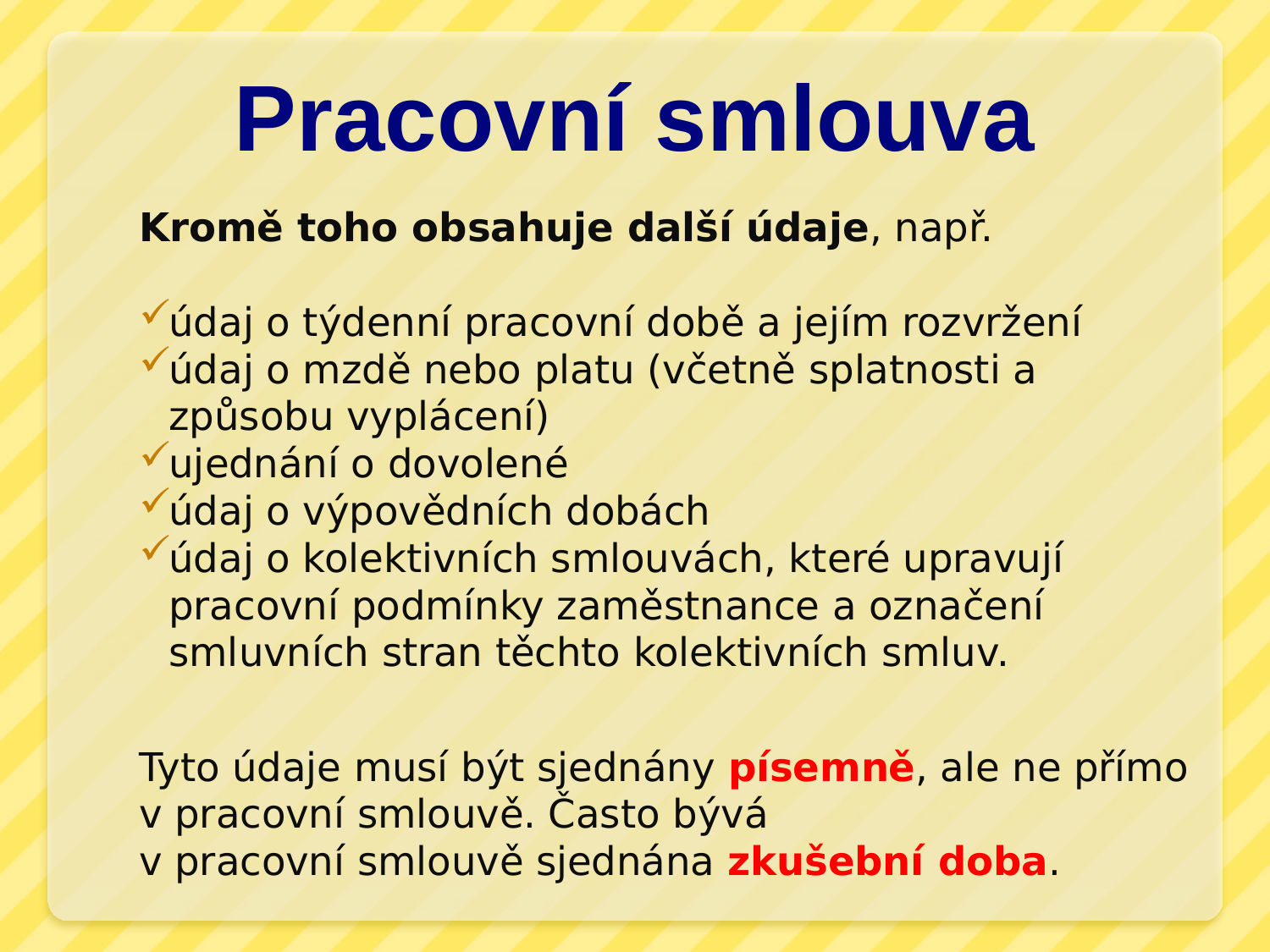

# Pracovní smlouva
Kromě toho obsahuje další údaje, např.

údaj o týdenní pracovní době a jejím rozvržení
údaj o mzdě nebo platu (včetně splatnosti a způsobu vyplácení)
ujednání o dovolené
údaj o výpovědních dobách
údaj o kolektivních smlouvách, které upravují pracovní podmínky zaměstnance a označení smluvních stran těchto kolektivních smluv.

Tyto údaje musí být sjednány písemně, ale ne přímo v pracovní smlouvě. Často bývá
v pracovní smlouvě sjednána zkušební doba.